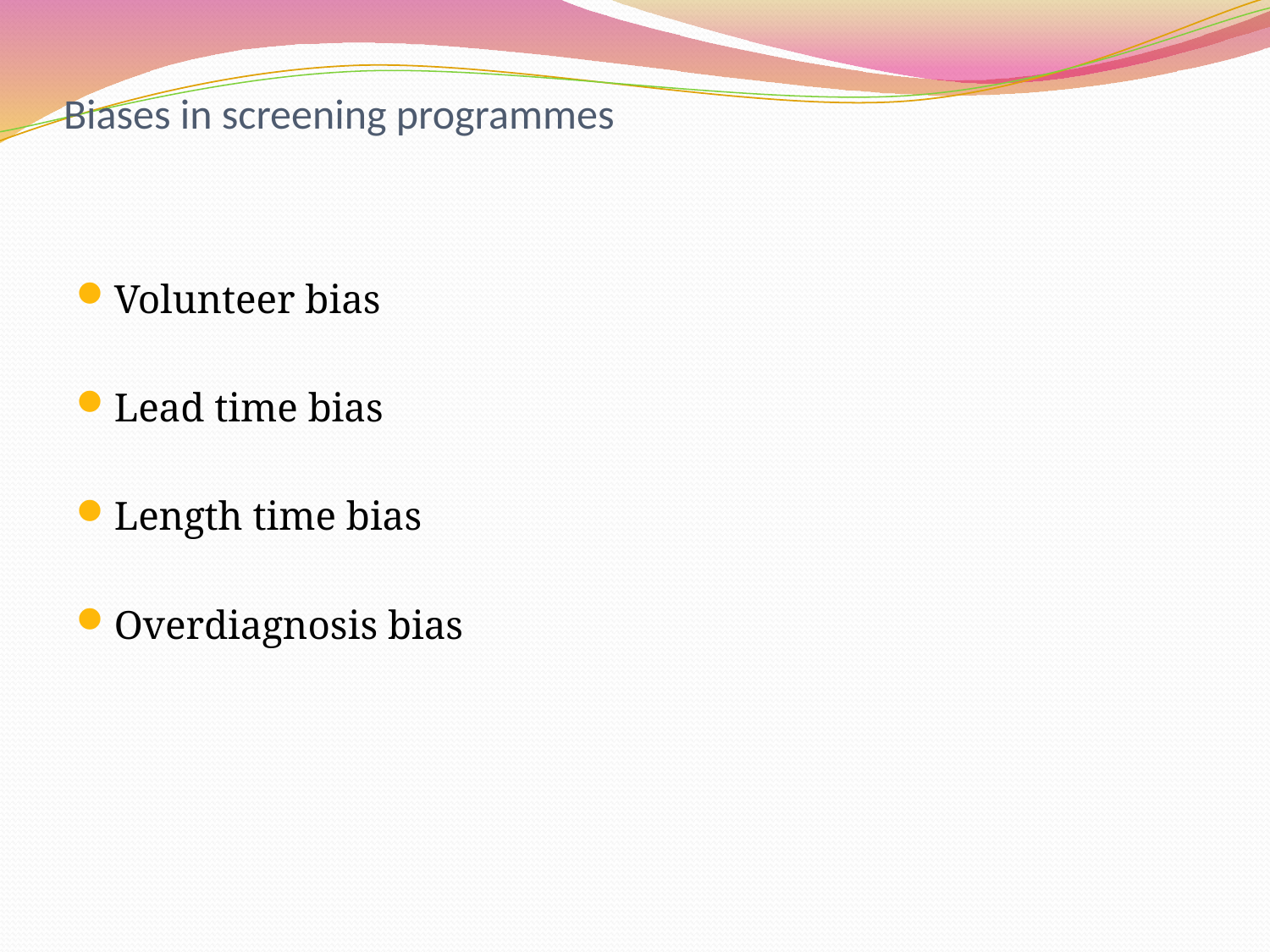

# Biases in screening programmes
Volunteer bias

Lead time bias

Length time bias

Overdiagnosis bias